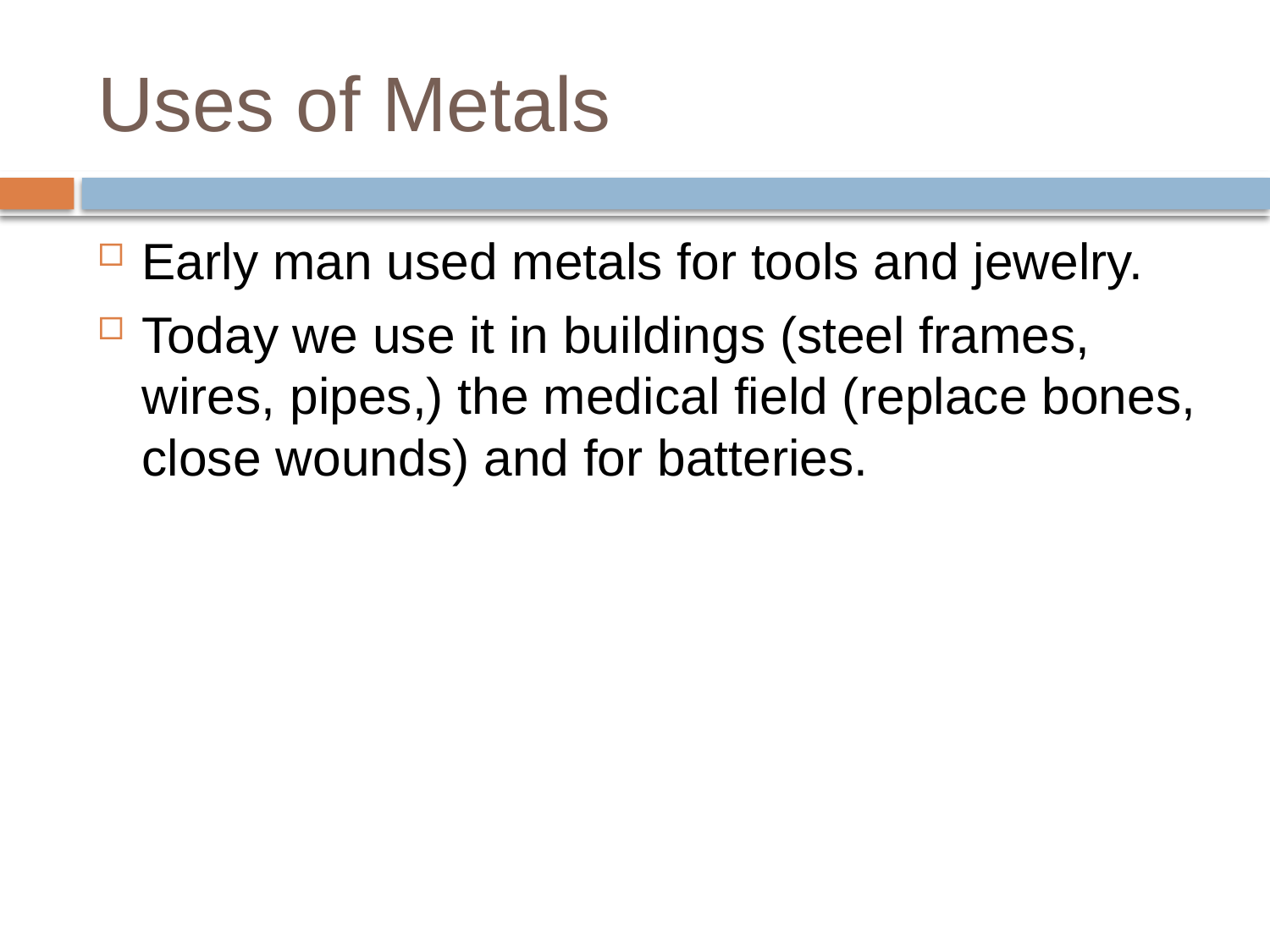

# Uses of Metals
Early man used metals for tools and jewelry.
Today we use it in buildings (steel frames, wires, pipes,) the medical field (replace bones, close wounds) and for batteries.